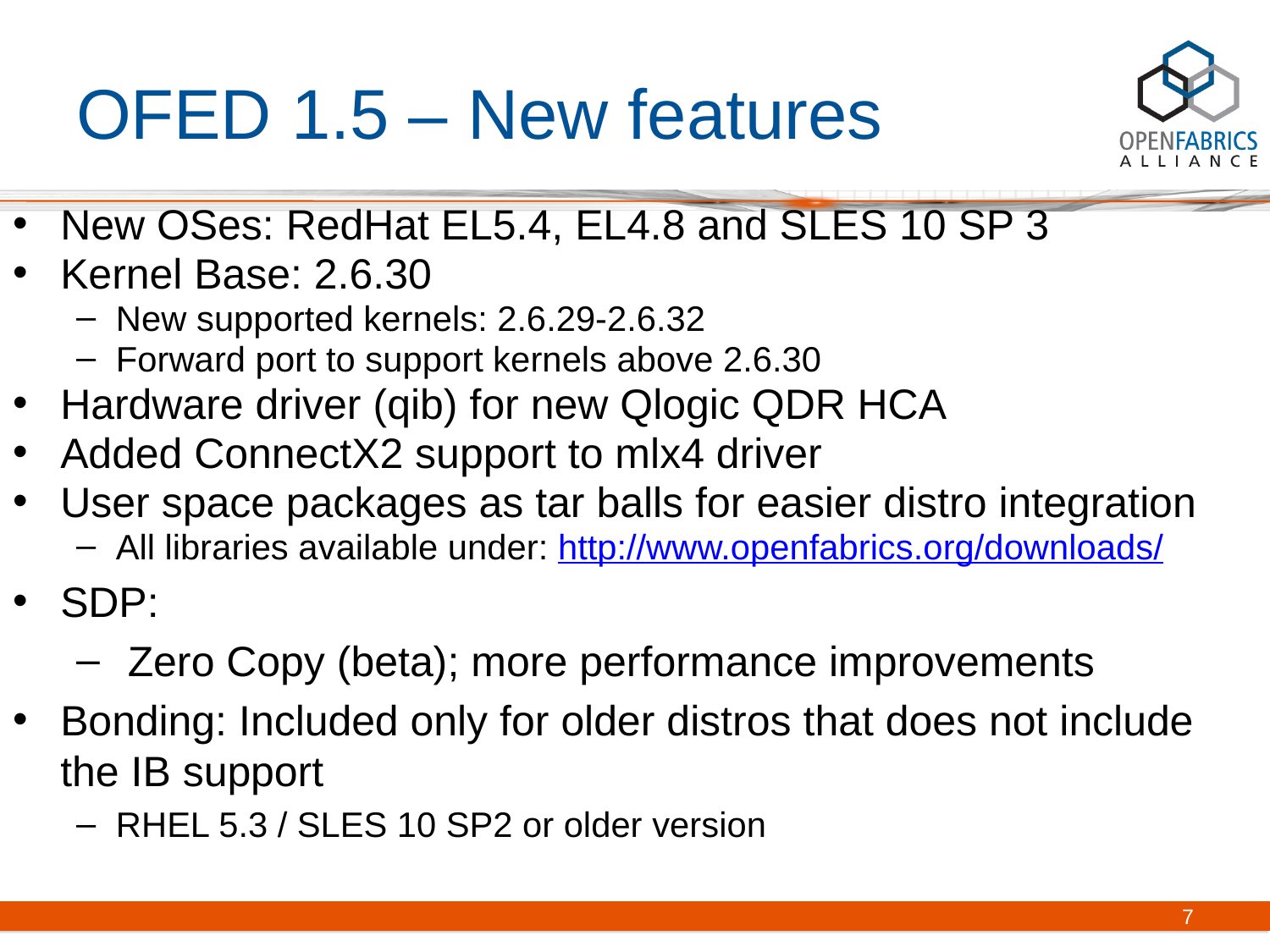

OFED 1.5 – New features
New OSes: RedHat EL5.4, EL4.8 and SLES 10 SP 3
Kernel Base: 2.6.30
New supported kernels: 2.6.29-2.6.32
Forward port to support kernels above 2.6.30
Hardware driver (qib) for new Qlogic QDR HCA
Added ConnectX2 support to mlx4 driver
User space packages as tar balls for easier distro integration
All libraries available under: http://www.openfabrics.org/downloads/
SDP:
 Zero Copy (beta); more performance improvements
Bonding: Included only for older distros that does not include the IB support
RHEL 5.3 / SLES 10 SP2 or older version
7